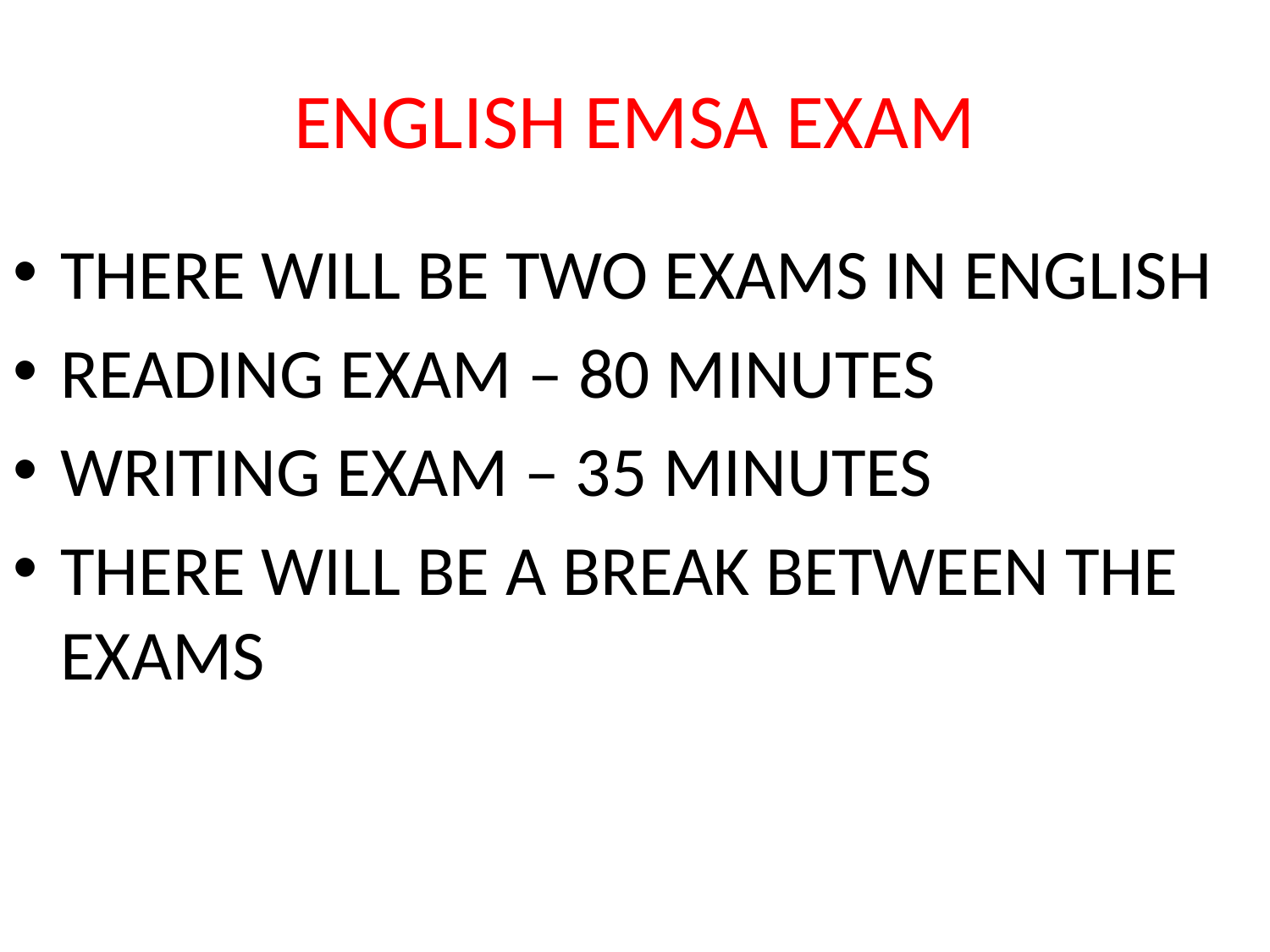

# ENGLISH EMSA EXAM
THERE WILL BE TWO EXAMS IN ENGLISH
READING EXAM – 80 MINUTES
WRITING EXAM – 35 MINUTES
THERE WILL BE A BREAK BETWEEN THE EXAMS